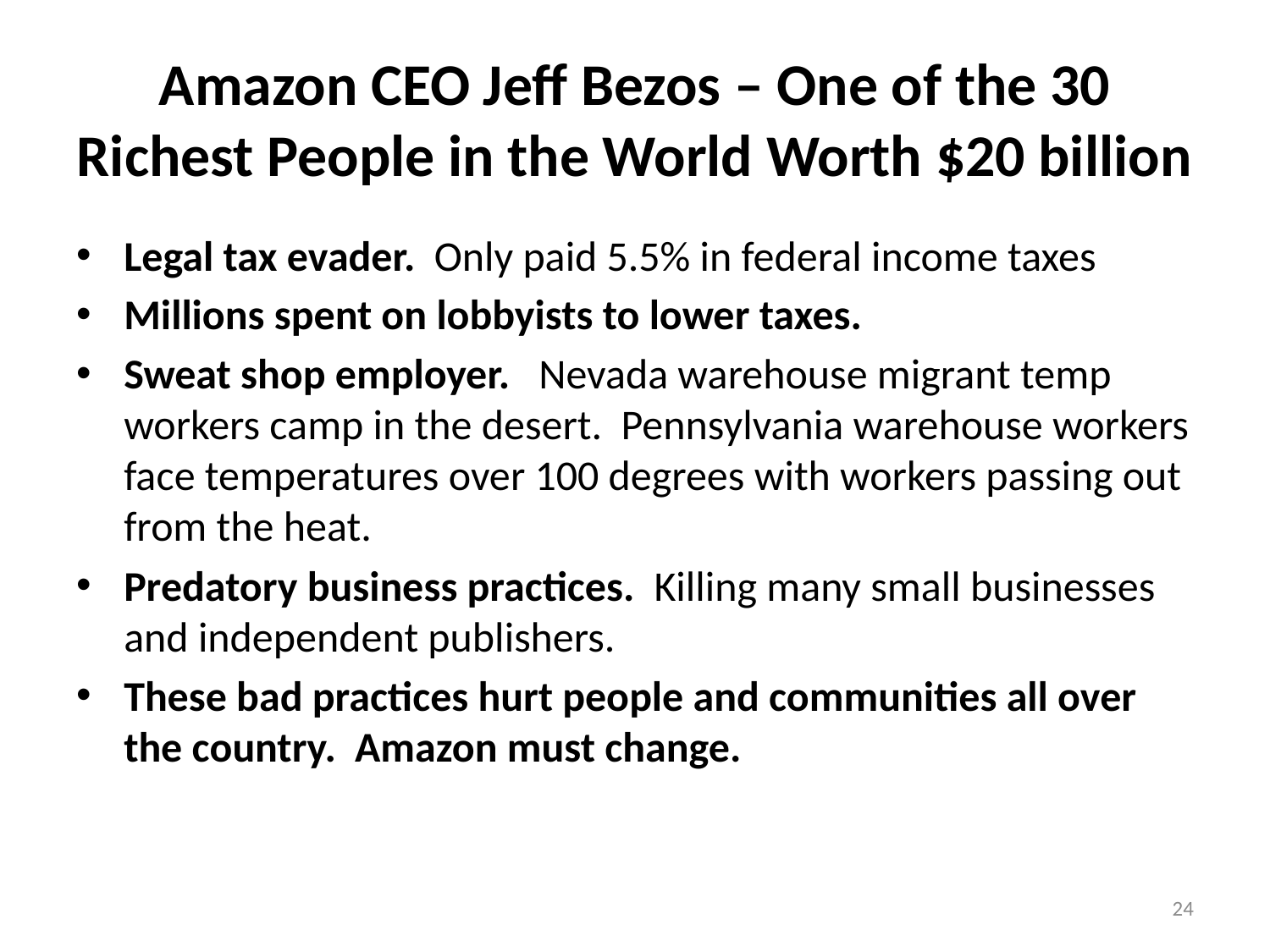

# Amazon CEO Jeff Bezos – One of the 30 Richest People in the World Worth $20 billion
Legal tax evader.  Only paid 5.5% in federal income taxes
Millions spent on lobbyists to lower taxes.
Sweat shop employer.   Nevada warehouse migrant temp workers camp in the desert.  Pennsylvania warehouse workers face temperatures over 100 degrees with workers passing out from the heat.
Predatory business practices.  Killing many small businesses and independent publishers.
These bad practices hurt people and communities all over the country.  Amazon must change.

24